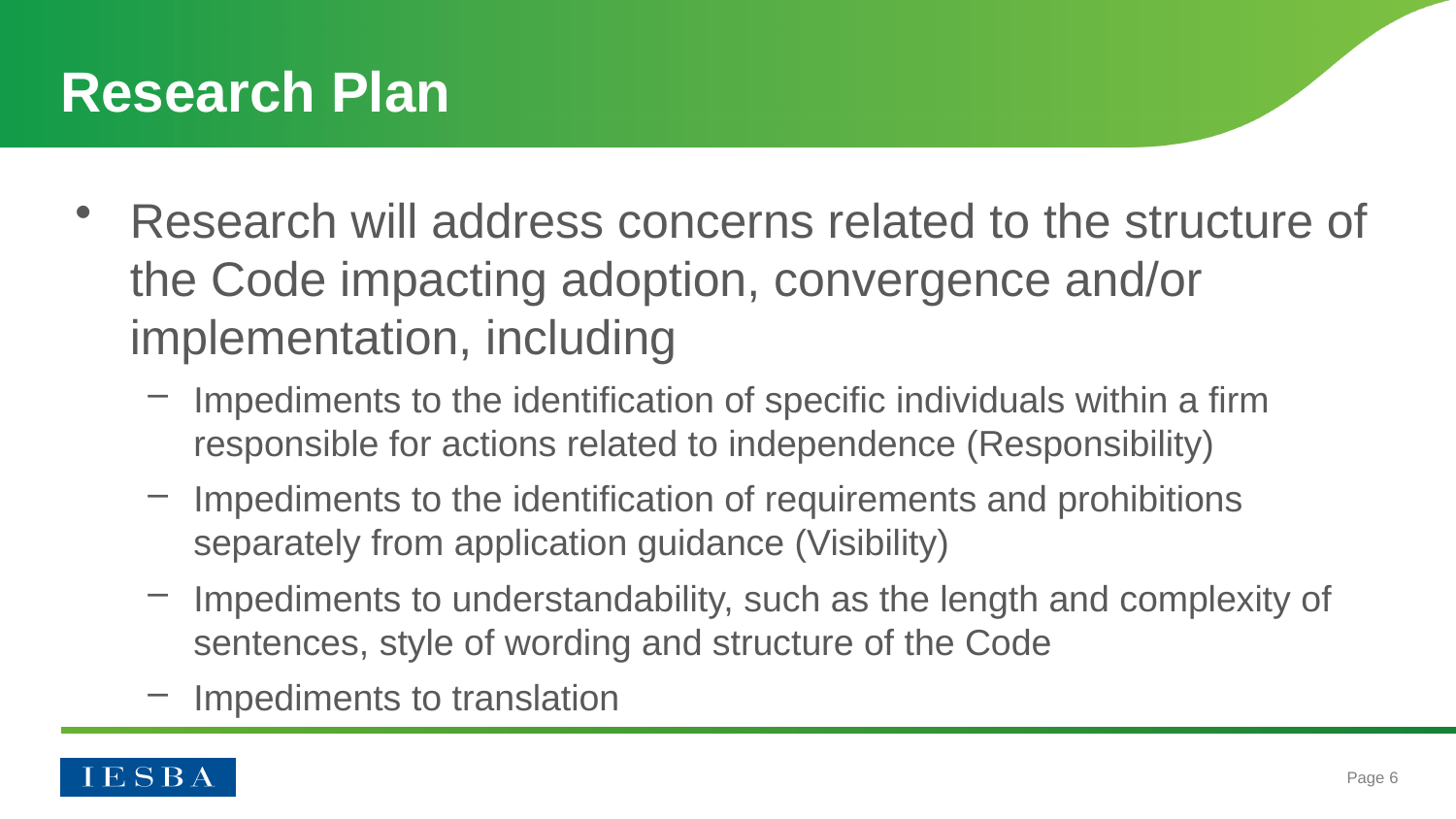

# Research Plan
Research will address concerns related to the structure of the Code impacting adoption, convergence and/or implementation, including
Impediments to the identification of specific individuals within a firm responsible for actions related to independence (Responsibility)
Impediments to the identification of requirements and prohibitions separately from application guidance (Visibility)
Impediments to understandability, such as the length and complexity of sentences, style of wording and structure of the Code
Impediments to translation